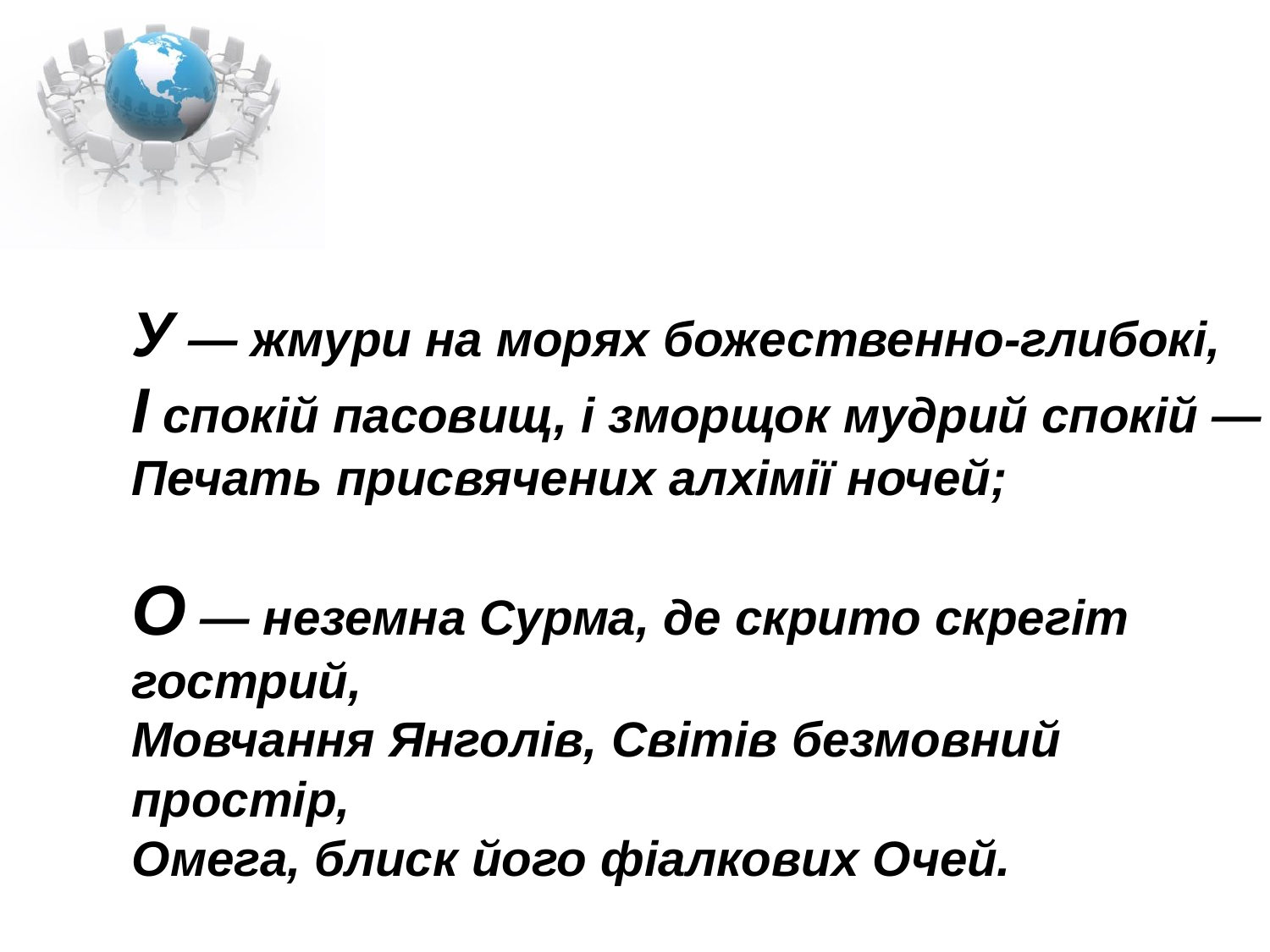

У — жмури на морях божественно-глибокі,
І спокій пасовищ, і зморщок мудрий спокій —
Печать присвячених алхімії ночей;

О — неземна Сурма, де скрито скрегіт гострий,
Мовчання Янголів, Світів безмовний простір,
Омега, блиск його фіалкових Очей.